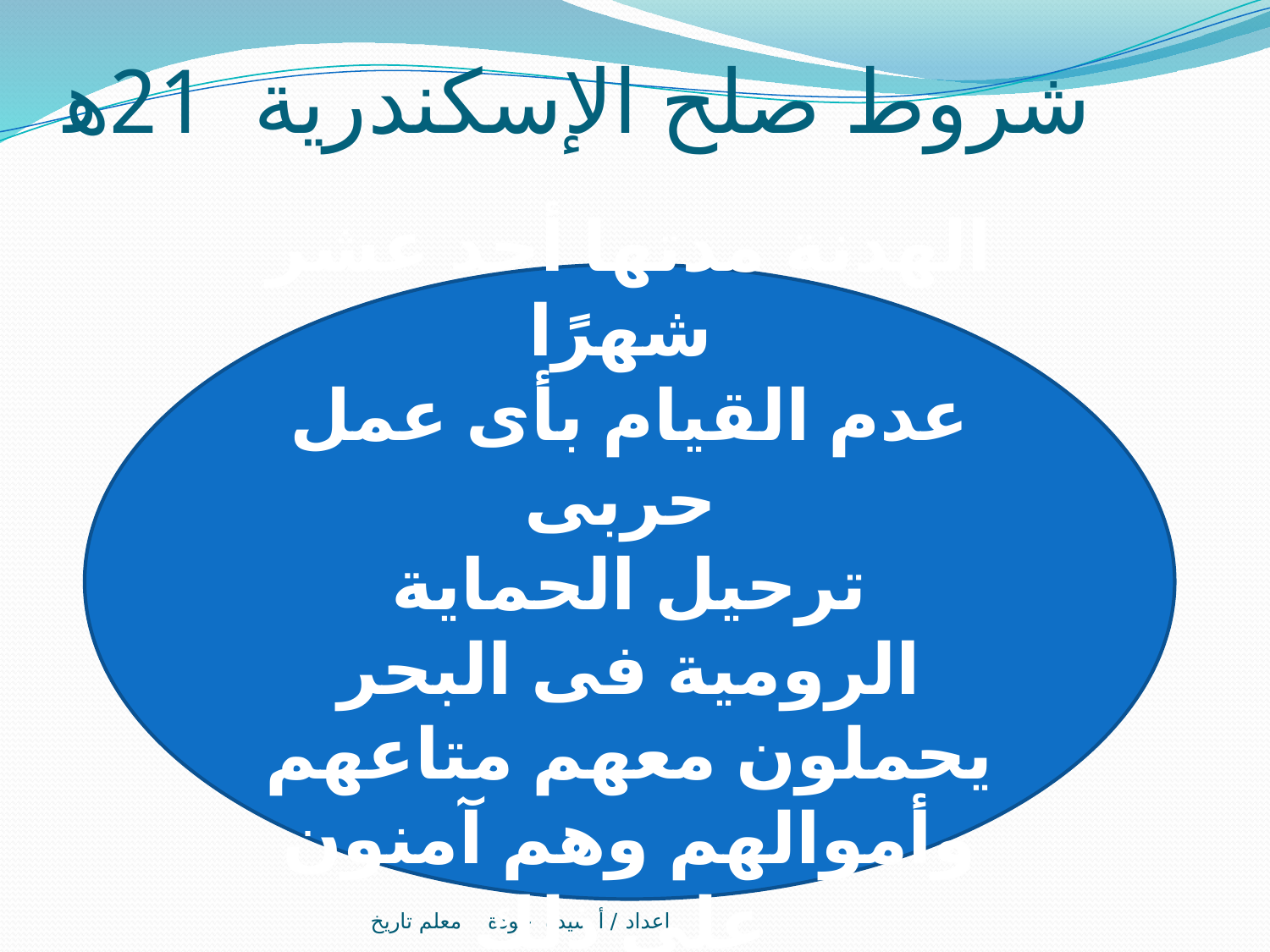

# شروط صلح الإسكندرية  21ﮬ
الهدنة مدتها أحد عشر شهرًا
عدم القيام بأى عمل حربى
ترحيل الحماية الرومية فى البحر يحملون معهم متاعهم وأموالهم وهم آمنون على ذلك
إعداد / أ سيدة  جودة    معلم تاريخ